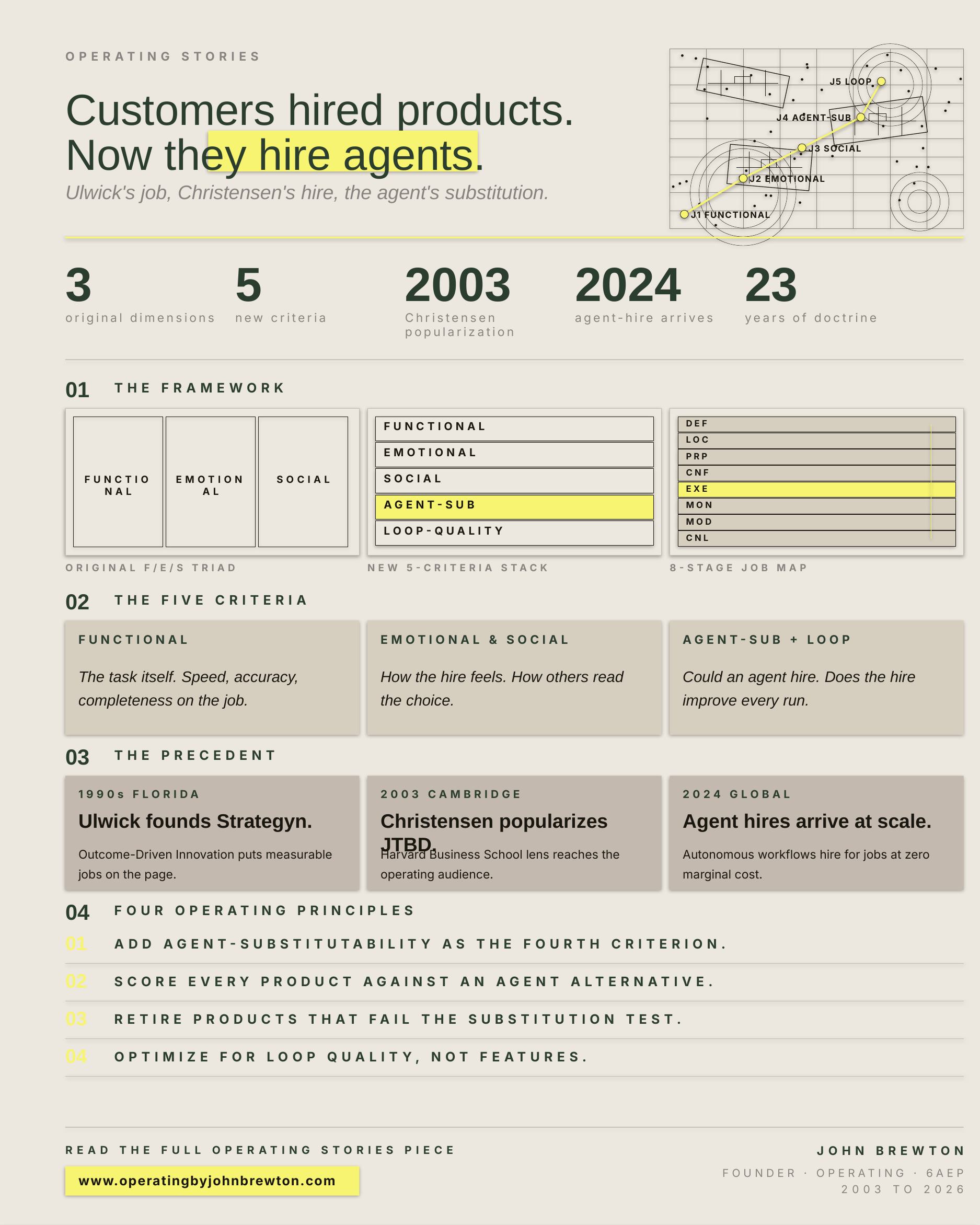

OPERATING STORIES

J5 LOOP

Customers hired products.

J4 AGENT-SUB

Now they hire agents.

J3 SOCIAL

J2 EMOTIONAL

Ulwick's job, Christensen's hire, the agent's substitution.

J1 FUNCTIONAL

3
5
2003
2024
23
original dimensions
new criteria
Christensen popularization
agent-hire arrives
years of doctrine

01
THE FRAMEWORK

DEF
FUNCTIONAL

LOC

EMOTIONAL

PRP

CNF

SOCIAL
FUNCTIONAL
EMOTIONAL
SOCIAL

EXE

AGENT-SUB

MON

MOD

LOOP-QUALITY

CNL
ORIGINAL F/E/S TRIAD
NEW 5-CRITERIA STACK
8-STAGE JOB MAP
02
THE FIVE CRITERIA

FUNCTIONAL
EMOTIONAL & SOCIAL
AGENT-SUB + LOOP
The task itself. Speed, accuracy, completeness on the job.
How the hire feels. How others read the choice.
Could an agent hire. Does the hire improve every run.
03
THE PRECEDENT

1990s FLORIDA
2003 CAMBRIDGE
2024 GLOBAL
Ulwick founds Strategyn.
Christensen popularizes JTBD.
Agent hires arrive at scale.
Outcome-Driven Innovation puts measurable jobs on the page.
Harvard Business School lens reaches the operating audience.
Autonomous workflows hire for jobs at zero marginal cost.
04
FOUR OPERATING PRINCIPLES
01
ADD AGENT-SUBSTITUTABILITY AS THE FOURTH CRITERION.
02
SCORE EVERY PRODUCT AGAINST AN AGENT ALTERNATIVE.
03
RETIRE PRODUCTS THAT FAIL THE SUBSTITUTION TEST.
04
OPTIMIZE FOR LOOP QUALITY, NOT FEATURES.

READ THE FULL OPERATING STORIES PIECE
JOHN BREWTON

FOUNDER · OPERATING · 6AEP
www.operatingbyjohnbrewton.com
2003 TO 2026